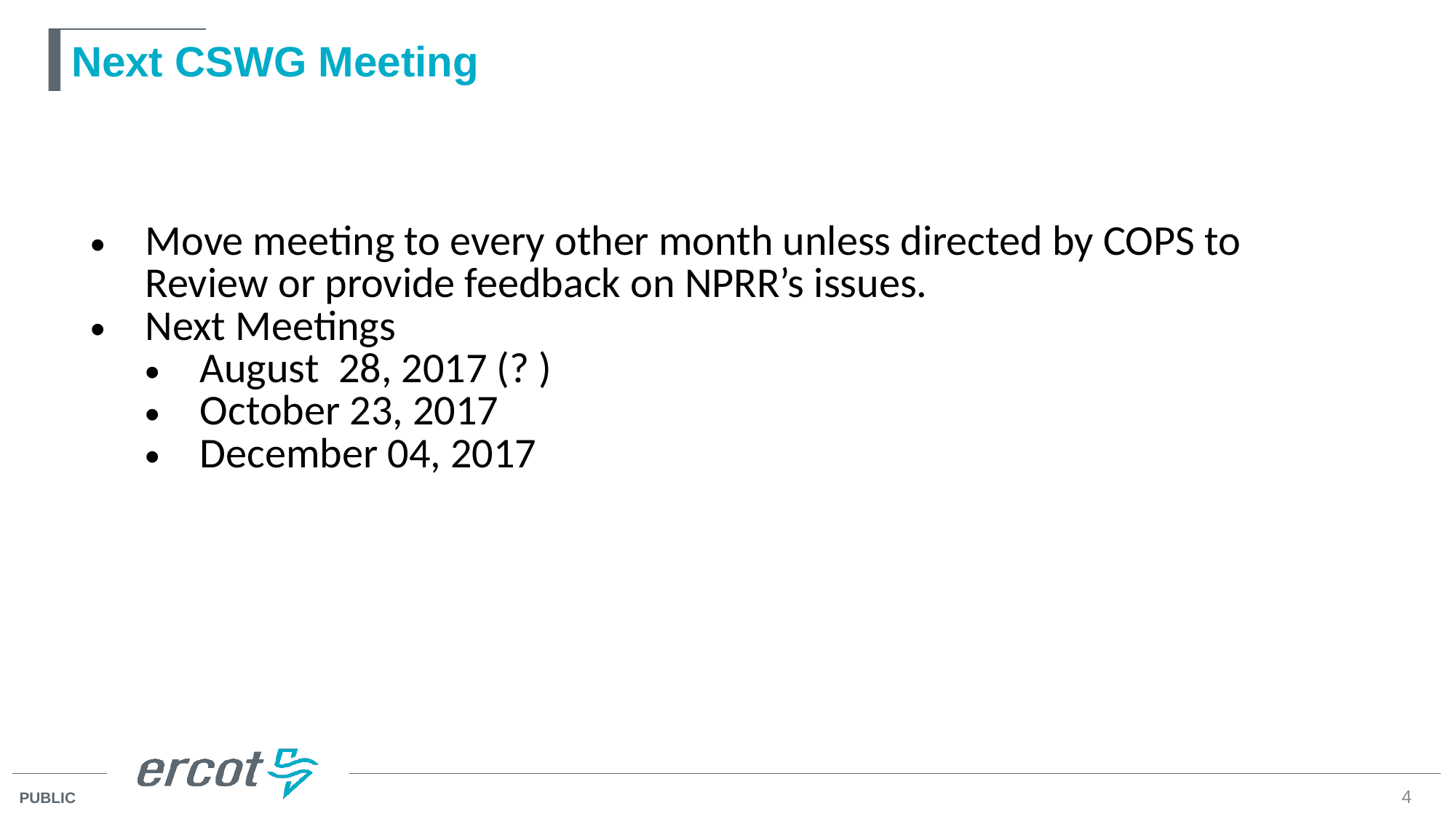

# Next CSWG Meeting
| Move meeting to every other month unless directed by COPS to Review or provide feedback on NPRR’s issues. Next Meetings August 28, 2017 (? ) October 23, 2017 December 04, 2017 |
| --- |
|  |
4